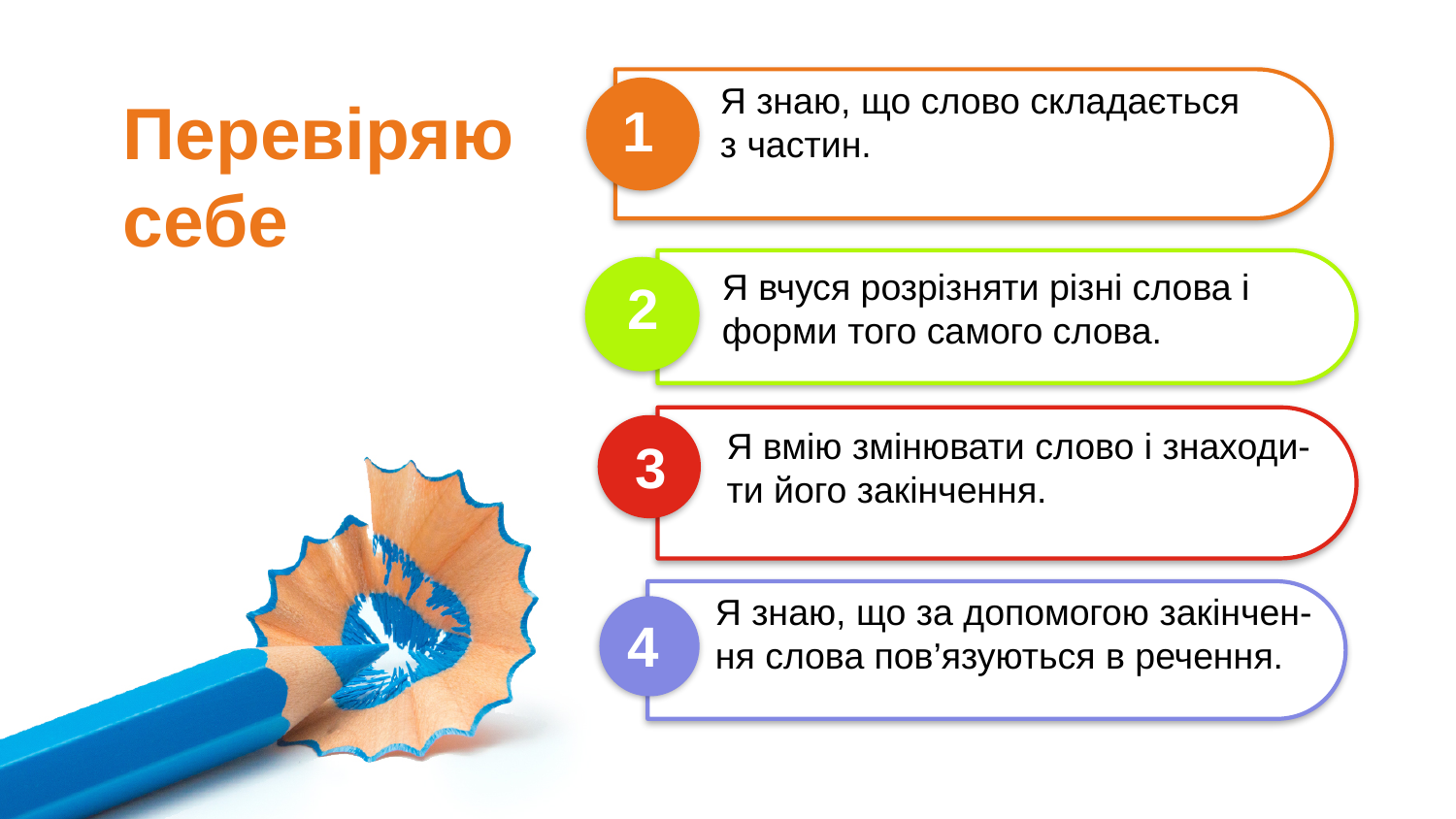

Я знаю, що слово складається з частин.
Перевіряю себе

1

Я вчуся розрізняти різні слова і форми того самого слова.
2

Я вмію змінювати слово і знаходи-ти його закінчення.
3
Я знаю, що за допомогою закінчен-ня слова пов’язуються в речення.

4